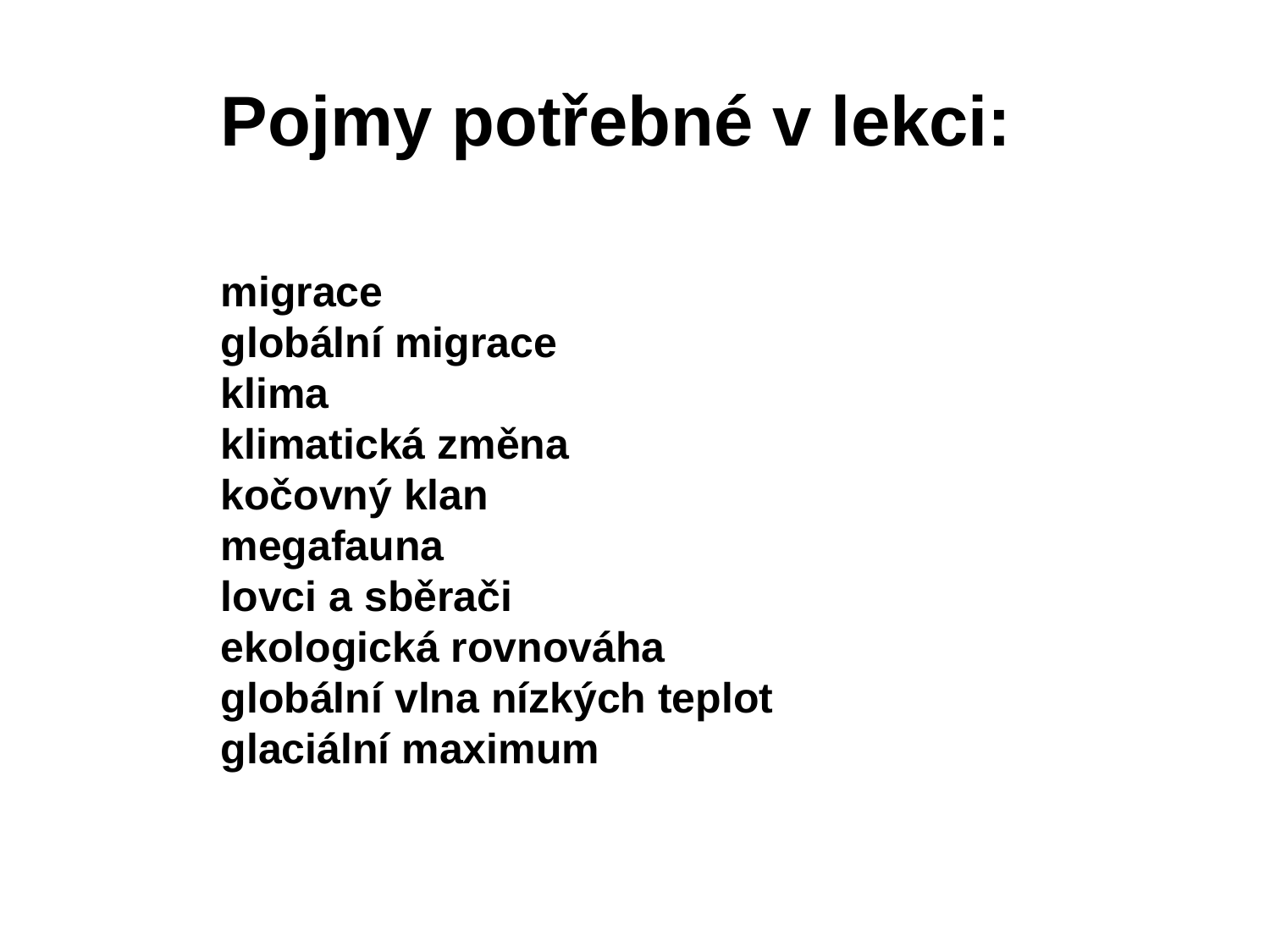

Pojmy potřebné v lekci:
migrace
globální migrace
klima
klimatická změna
kočovný klan
megafauna
lovci a sběrači
ekologická rovnováha
globální vlna nízkých teplot
glaciální maximum